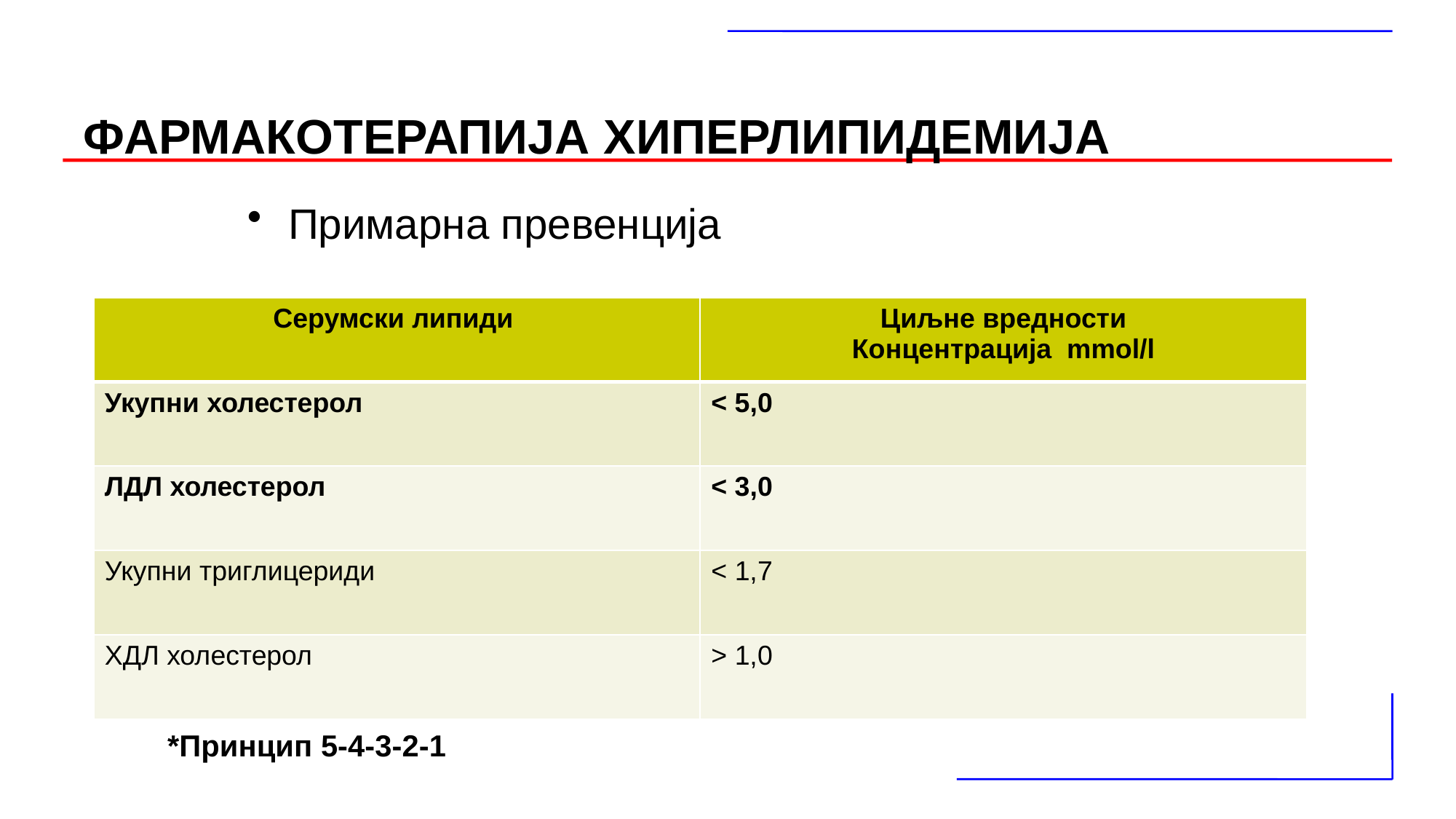

# ФАРМАКОТЕРАПИЈА ХИПЕРЛИПИДЕМИЈА
Примарна превенција

| Серумски липиди | Циљне вредности Кoнцентрација mmol/l |
| --- | --- |
| Укупни холестерол | < 5,0 |
| ЛДЛ холестерол | < 3,0 |
| Укупни триглицериди | < 1,7 |
| ХДЛ холестерол | > 1,0 |
*Принцип 5-4-3-2-1